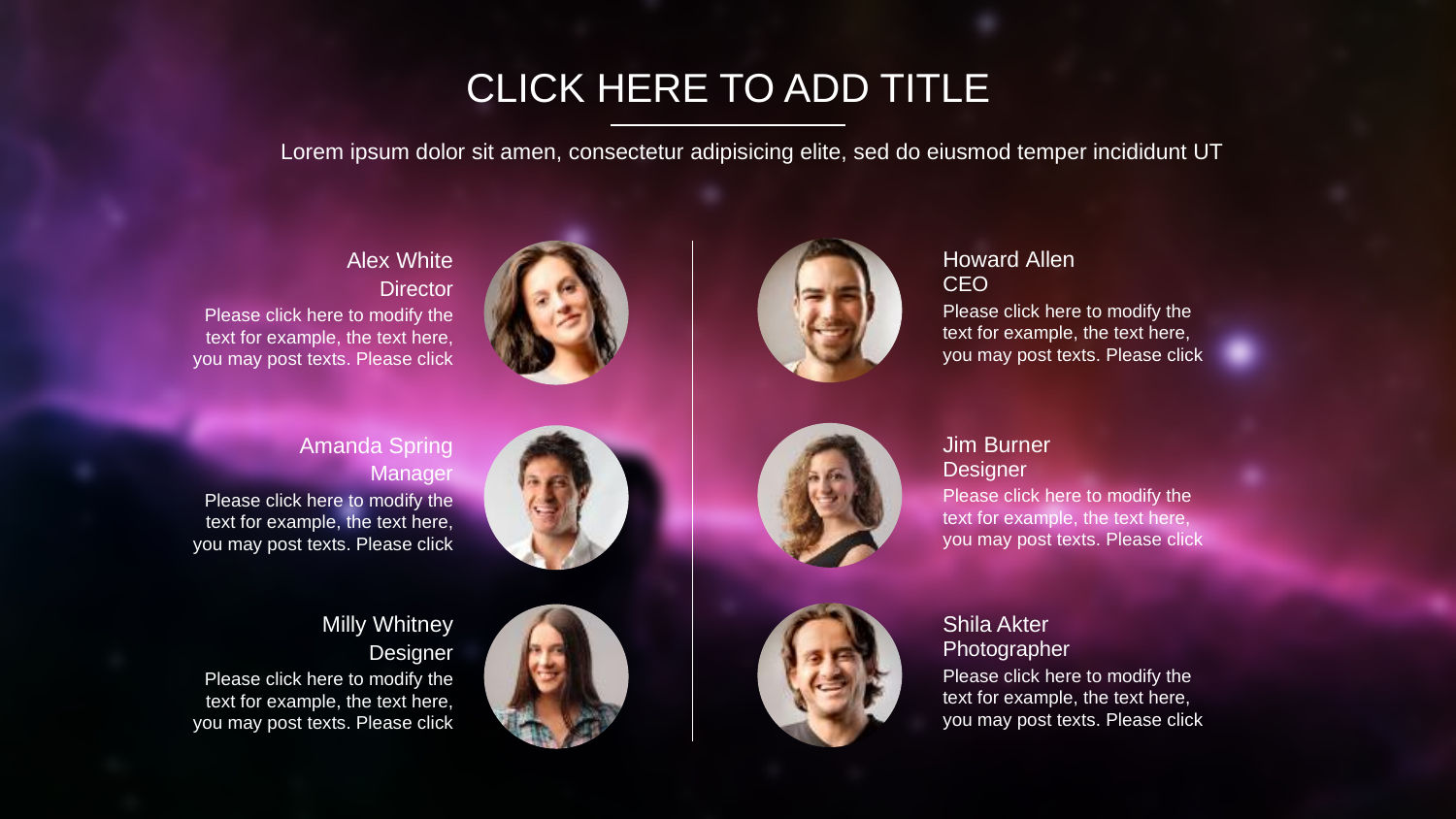

Howard Allen
CEO
Please click here to modify the text for example, the text here, you may post texts. Please click
Alex White
Director
Please click here to modify the text for example, the text here, you may post texts. Please click

Jim Burner
Designer
Please click here to modify the text for example, the text here, you may post texts. Please click
Amanda Spring
Manager
Please click here to modify the text for example, the text here, you may post texts. Please click

Milly Whitney
Designer
Please click here to modify the text for example, the text here, you may post texts. Please click

Shila Akter
Photographer
Please click here to modify the text for example, the text here, you may post texts. Please click